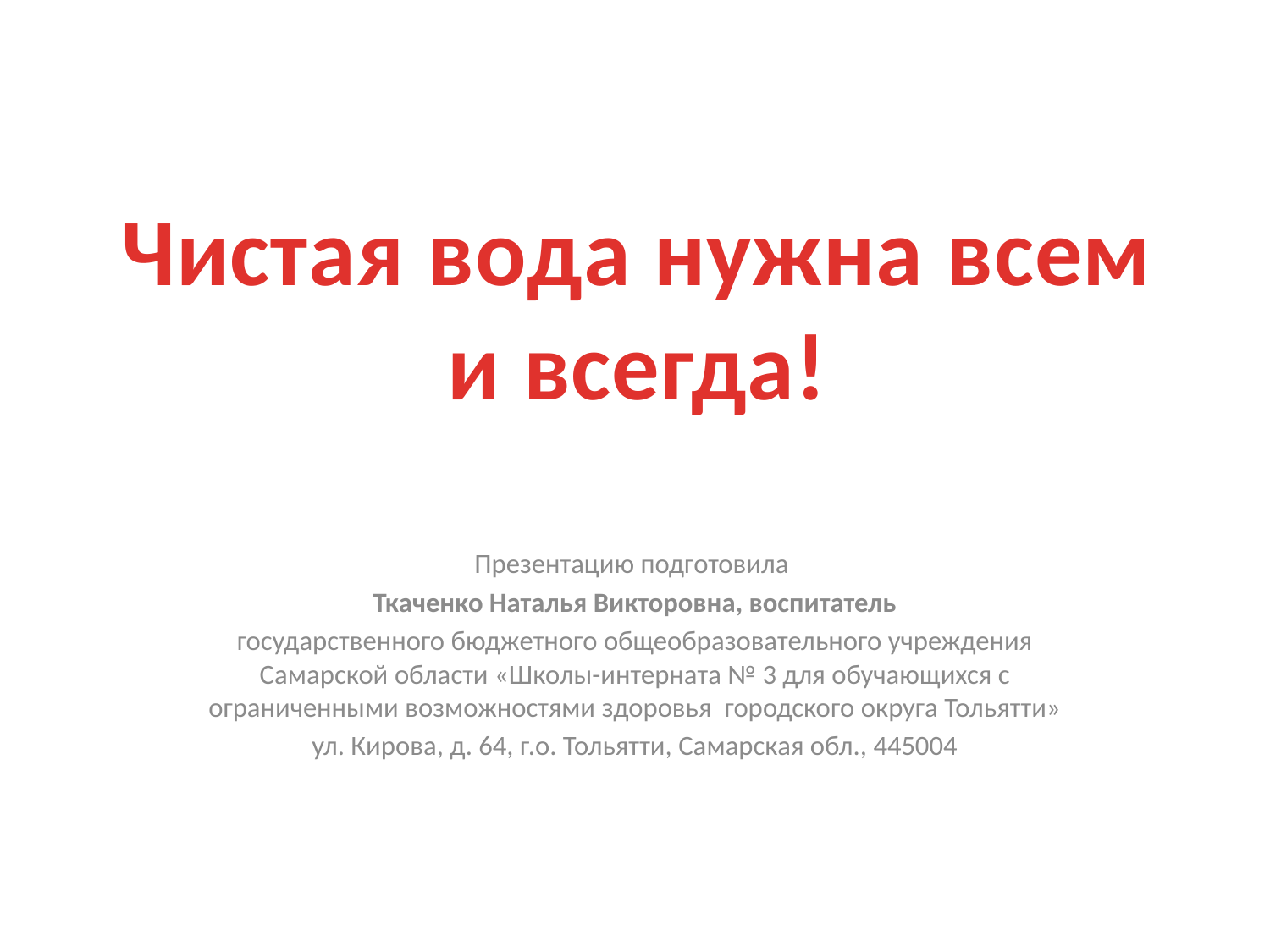

# Чистая вода нужна всем и всегда!
Презентацию подготовила
Ткаченко Наталья Викторовна, воспитатель
государственного бюджетного общеобразовательного учреждения Самарской области «Школы-интерната № 3 для обучающихся с ограниченными возможностями здоровья  городского округа Тольятти»
ул. Кирова, д. 64, г.о. Тольятти, Самарская обл., 445004